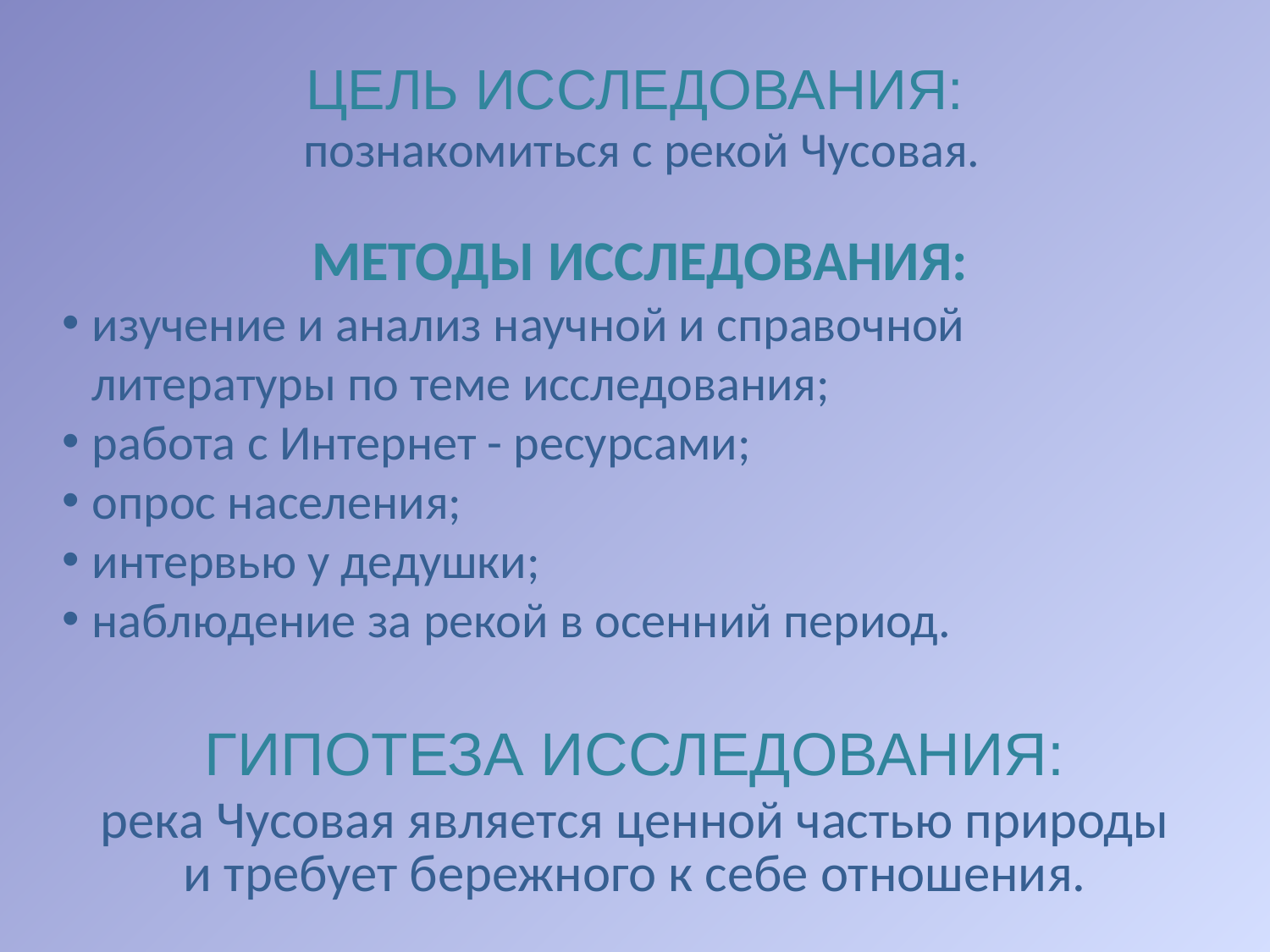

# ЦЕЛЬ ИССЛЕДОВАНИЯ: познакомиться с рекой Чусовая.
МЕТОДЫ ИССЛЕДОВАНИЯ:
изучение и анализ научной и справочной литературы по теме исследования;
работа с Интернет - ресурсами;
опрос населения;
интервью у дедушки;
наблюдение за рекой в осенний период.
ГИПОТЕЗА ИССЛЕДОВАНИЯ:
река Чусовая является ценной частью природы и требует бережного к себе отношения.